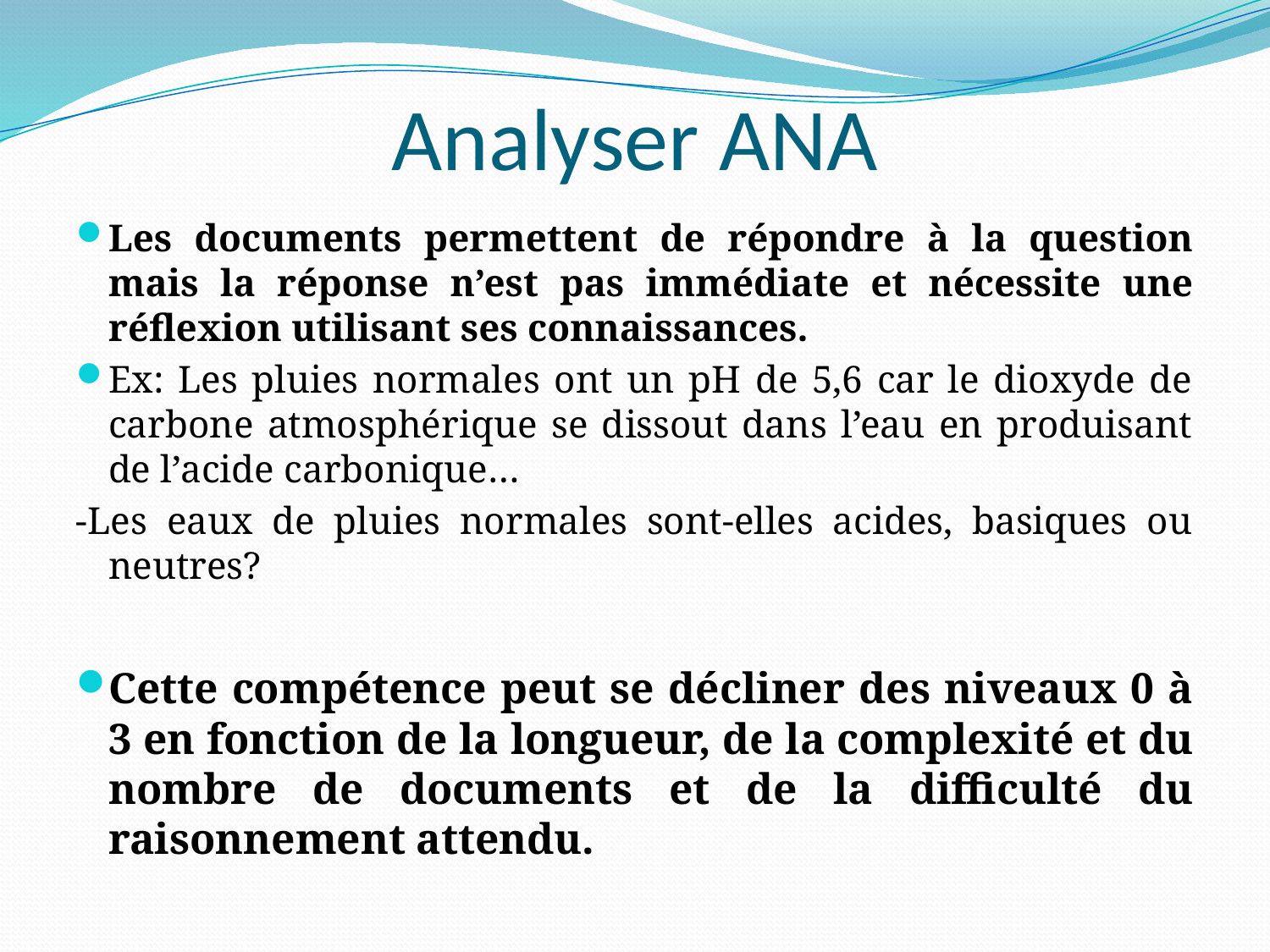

# Analyser ANA
Les documents permettent de répondre à la question mais la réponse n’est pas immédiate et nécessite une réflexion utilisant ses connaissances.
Ex: Les pluies normales ont un pH de 5,6 car le dioxyde de carbone atmosphérique se dissout dans l’eau en produisant de l’acide carbonique…
-Les eaux de pluies normales sont-elles acides, basiques ou neutres?

Cette compétence peut se décliner des niveaux 0 à 3 en fonction de la longueur, de la complexité et du nombre de documents et de la difficulté du raisonnement attendu.